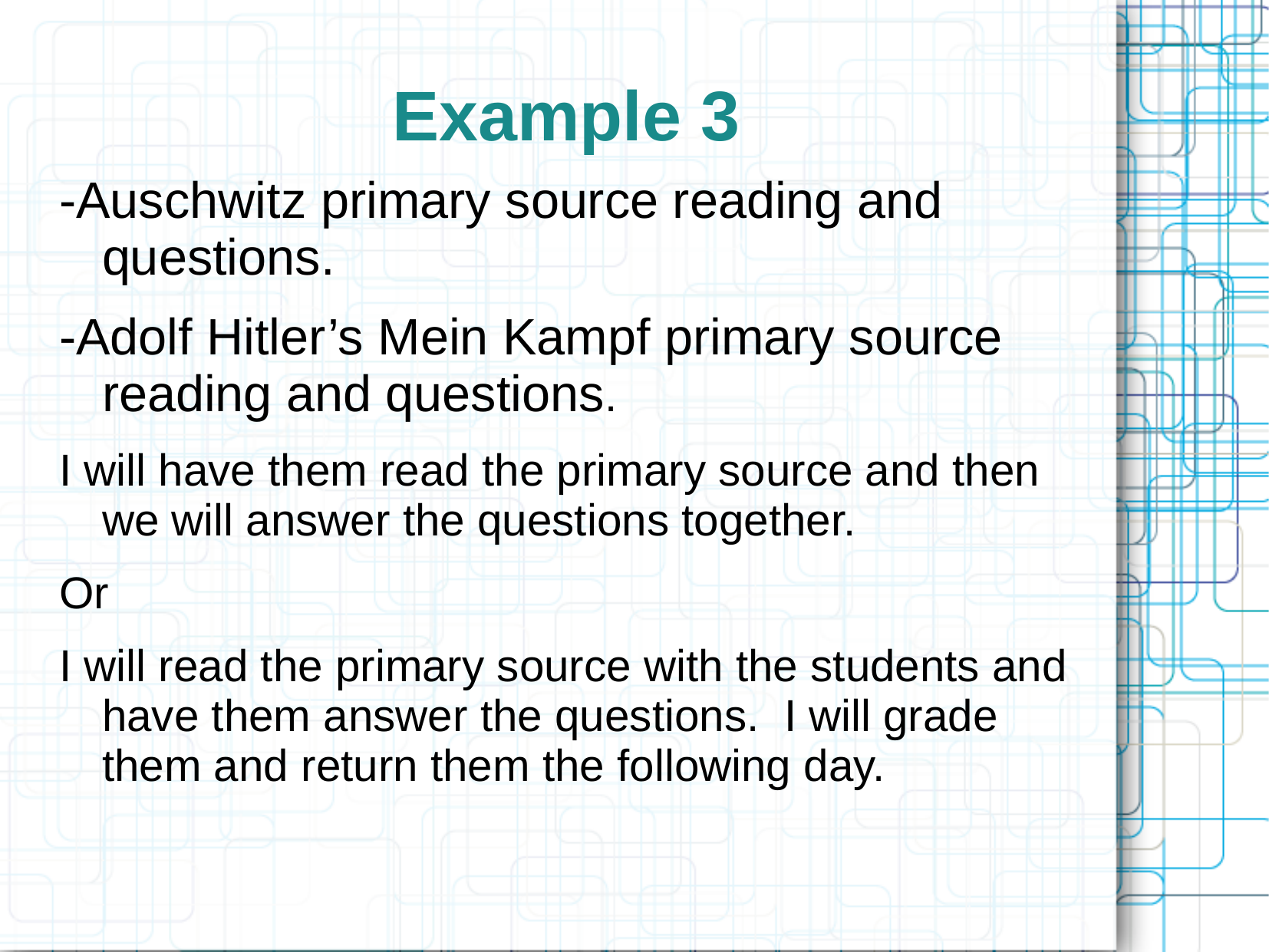

Example 3
-Auschwitz primary source reading and questions.
-Adolf Hitler’s Mein Kampf primary source reading and questions.
I will have them read the primary source and then we will answer the questions together.
Or
I will read the primary source with the students and have them answer the questions.  I will grade them and return them the following day.